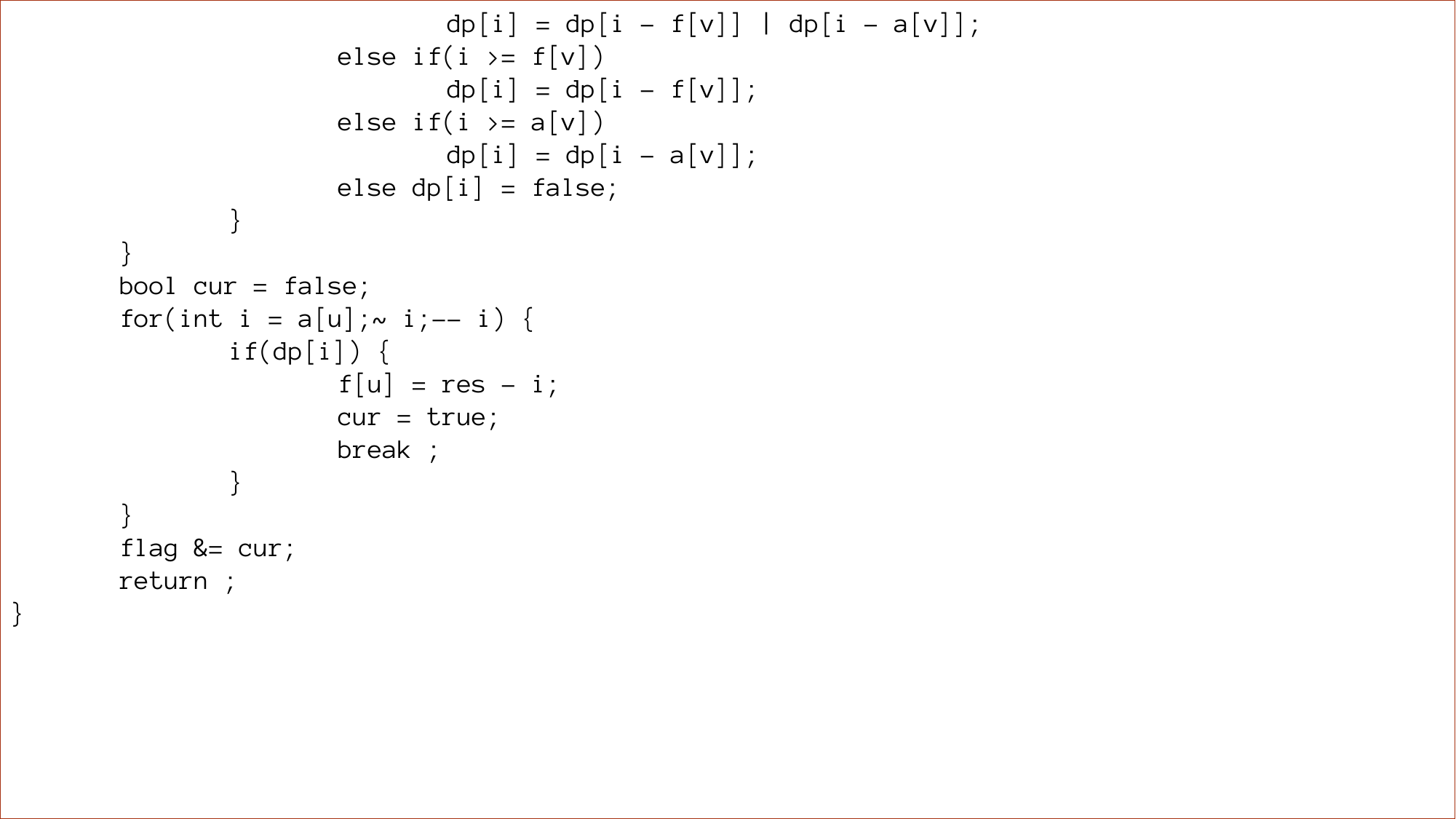

dp[i] = dp[i - f[v]] | dp[i - a[v]];
			else if(i >= f[v])
				dp[i] = dp[i - f[v]];
			else if(i >= a[v])
				dp[i] = dp[i - a[v]];
			else dp[i] = false;
		}
	}
	bool cur = false;
	for(int i = a[u];~ i;-- i) {
		if(dp[i]) {
			f[u] = res - i;
			cur = true;
			break ;
		}
	}
	flag &= cur;
	return ;
}

#